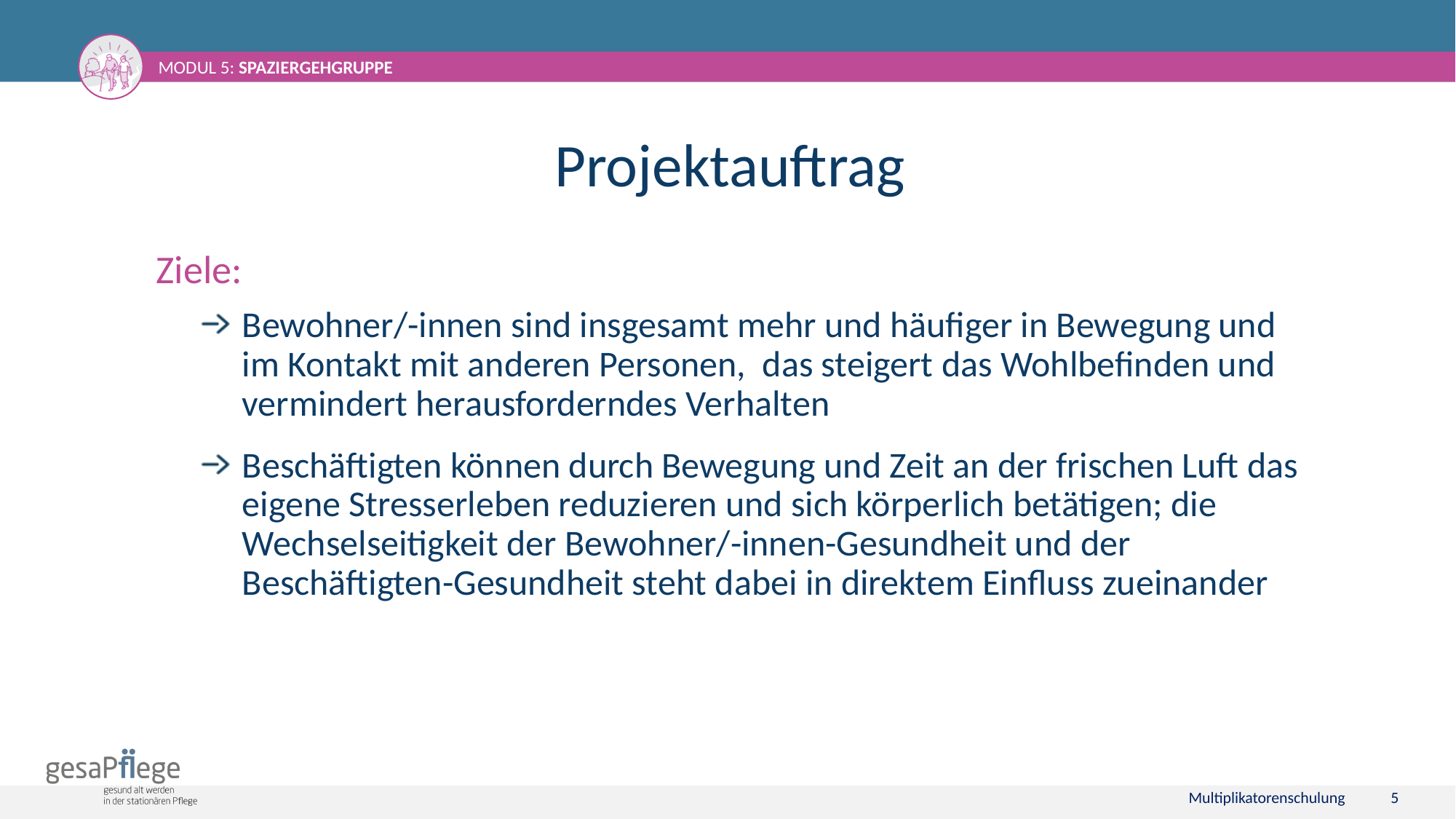

# Projektauftrag
Ziele:
Bewohner/-innen sind insgesamt mehr und häufiger in Bewegung und im Kontakt mit anderen Personen,  das steigert das Wohlbefinden und vermindert herausforderndes Verhalten
Beschäftigten können durch Bewegung und Zeit an der frischen Luft das eigene Stresserleben reduzieren und sich körperlich betätigen; die Wechselseitigkeit der Bewohner/-innen-Gesundheit und der Beschäftigten-Gesundheit steht dabei in direktem Einfluss zueinander
Multiplikatorenschulung
5